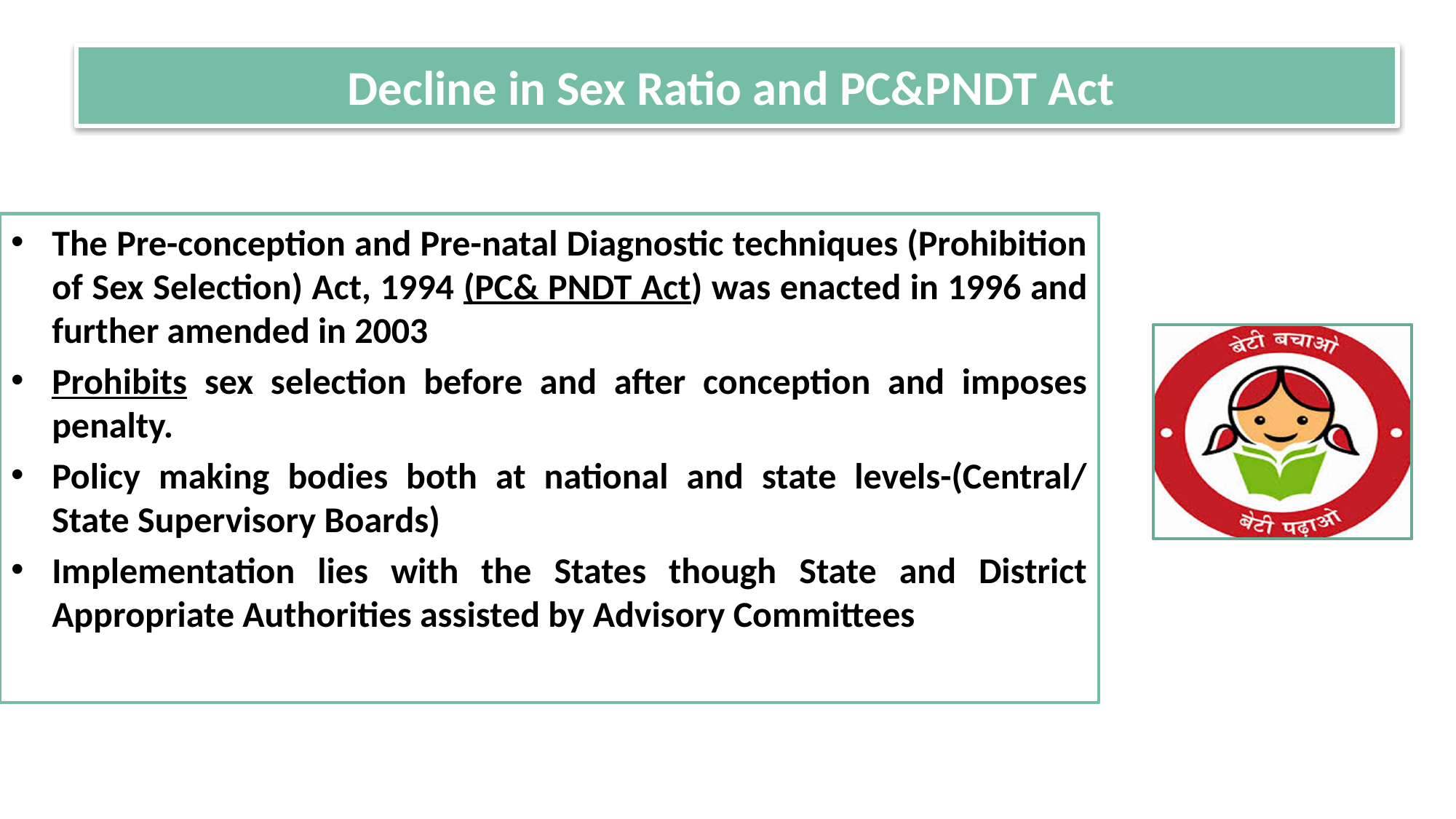

Decline in Sex Ratio and PC&PNDT Act
The Pre-conception and Pre-natal Diagnostic techniques (Prohibition of Sex Selection) Act, 1994 (PC& PNDT Act) was enacted in 1996 and further amended in 2003
Prohibits sex selection before and after conception and imposes penalty.
Policy making bodies both at national and state levels-(Central/ State Supervisory Boards)
Implementation lies with the States though State and District Appropriate Authorities assisted by Advisory Committees